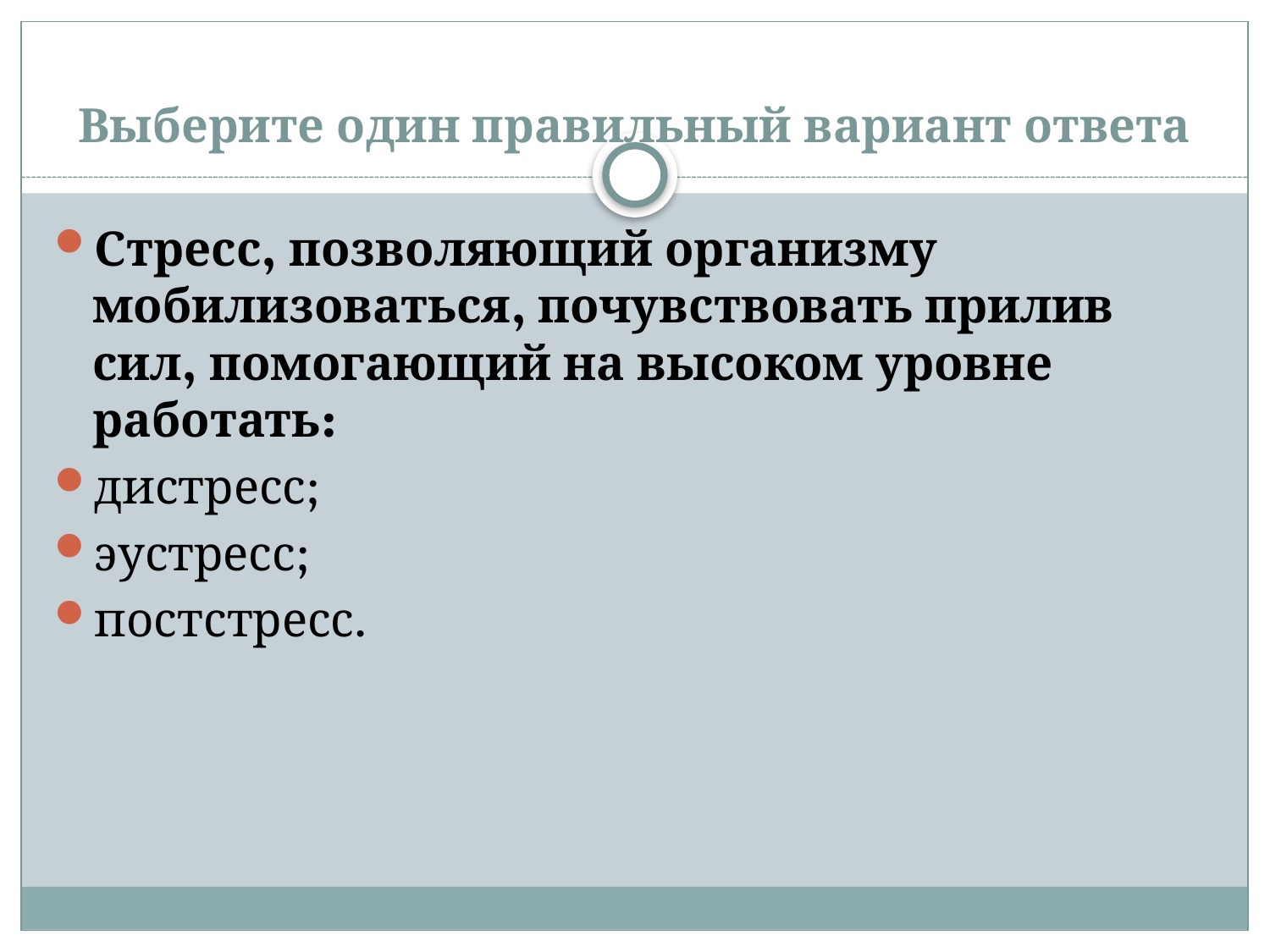

# Выберите один правильный вариант ответа
Стресс, позволяющий организму мобилизоваться, почувствовать прилив сил, помогающий на высоком уровне работать:
дистресс;
эустресс;
постстресс.